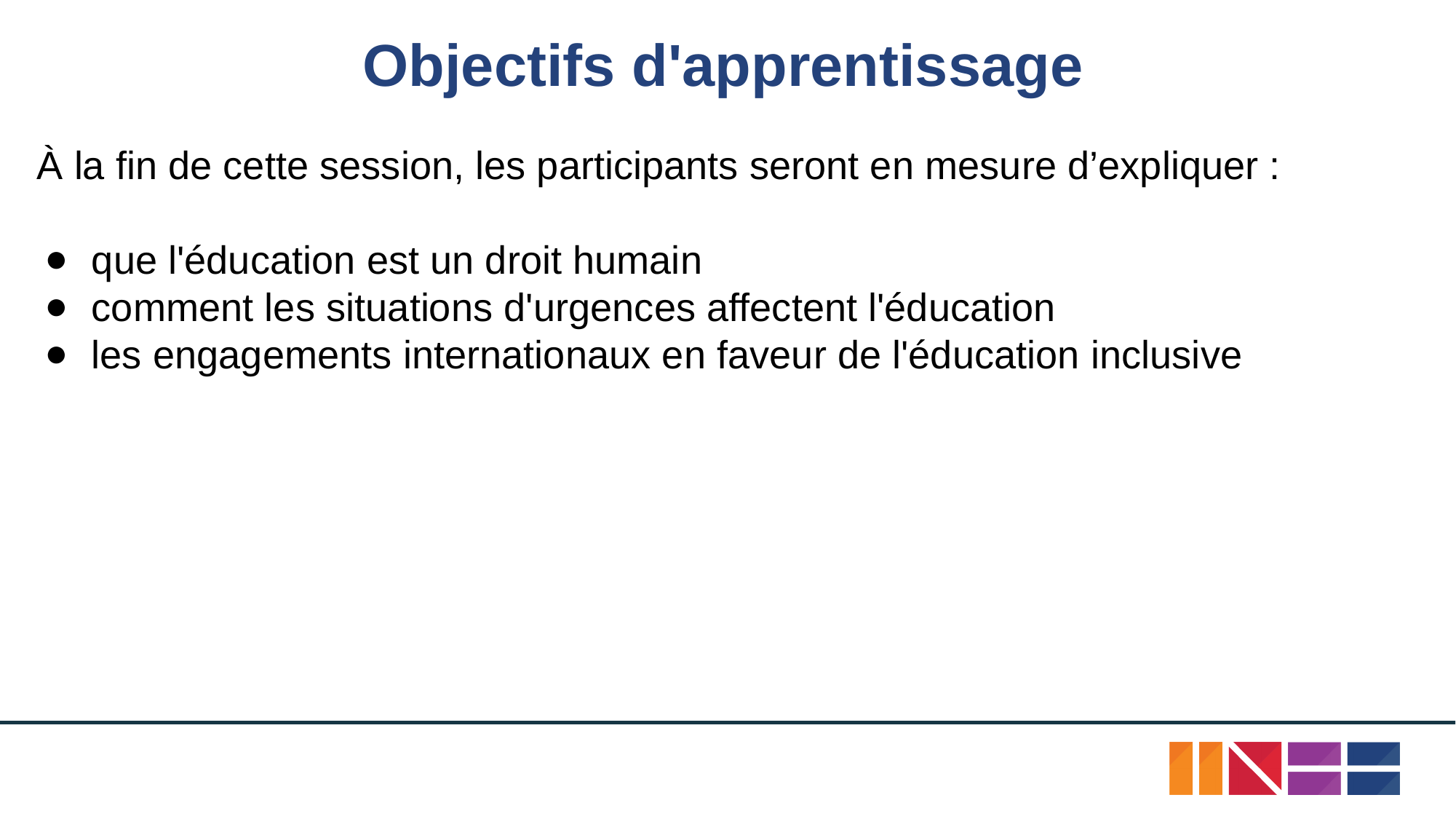

# Objectifs d'apprentissage
À la fin de cette session, les participants seront en mesure d’expliquer :

que l'éducation est un droit humain
comment les situations d'urgences affectent l'éducation
les engagements internationaux en faveur de l'éducation inclusive